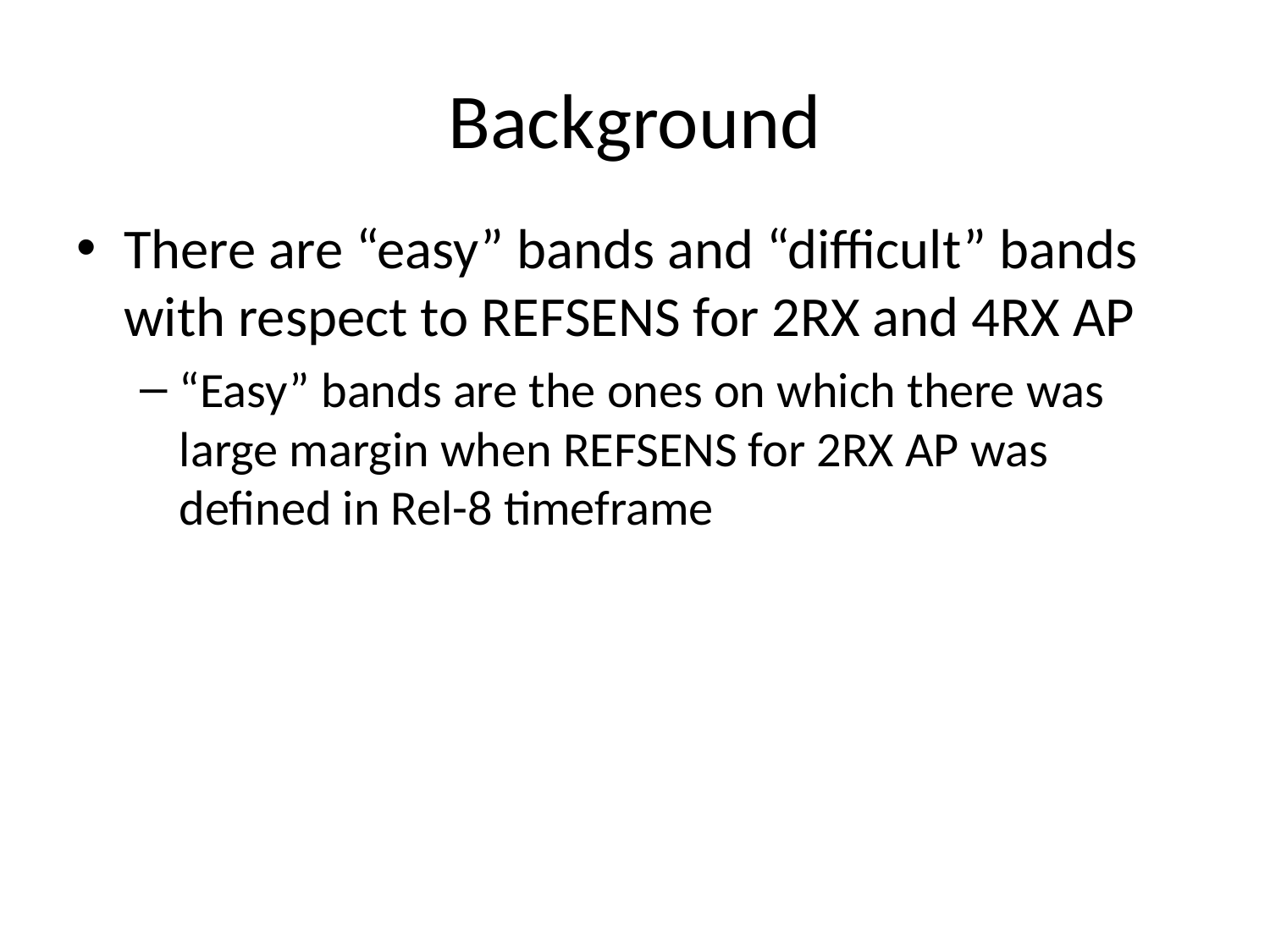

# Background
There are “easy” bands and “difficult” bands with respect to REFSENS for 2RX and 4RX AP
“Easy” bands are the ones on which there was large margin when REFSENS for 2RX AP was defined in Rel-8 timeframe